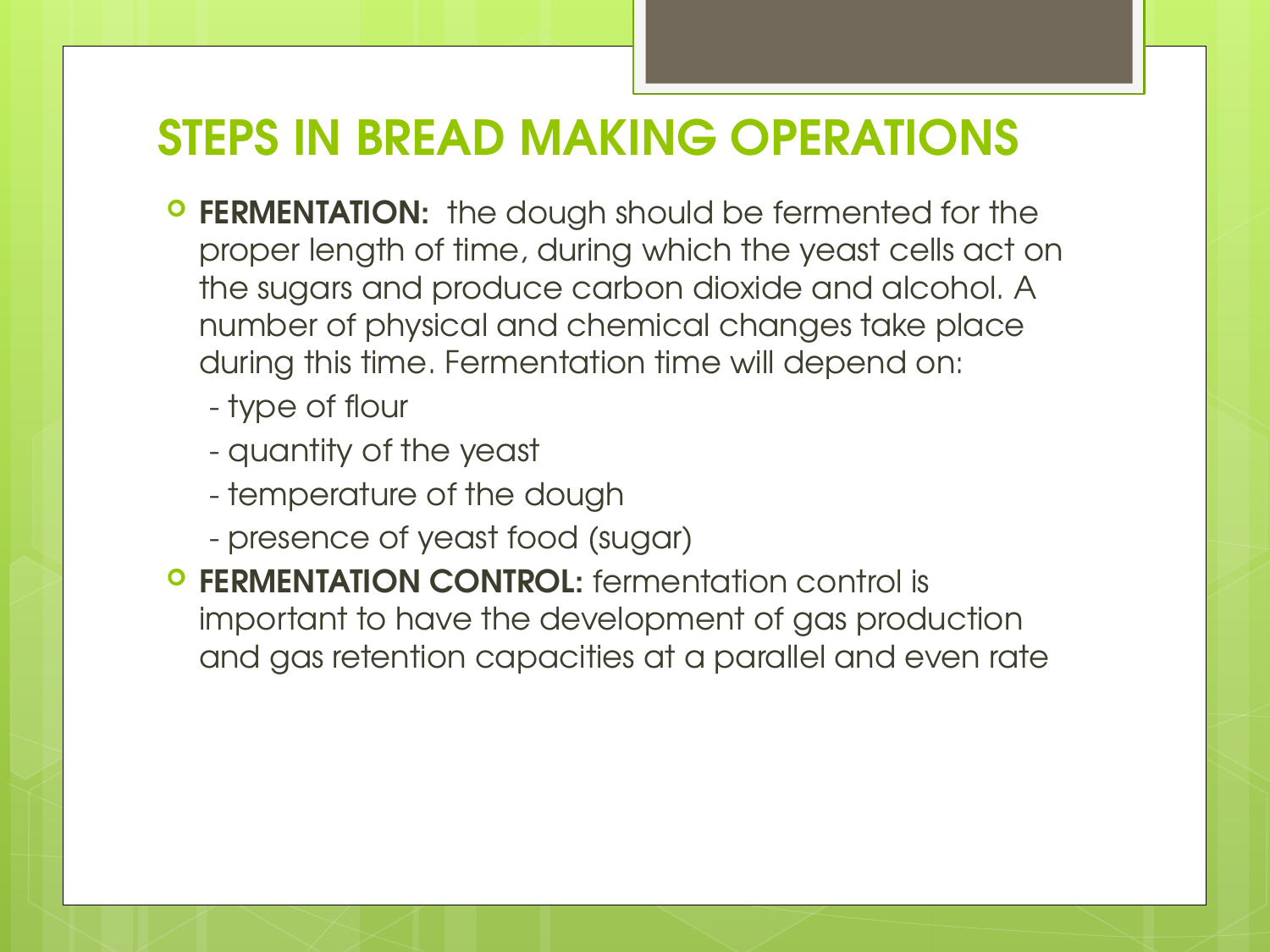

# STEPS IN BREAD MAKING OPERATIONS
FERMENTATION:  the dough should be fermented for the proper length of time, during which the yeast cells act on the sugars and produce carbon dioxide and alcohol. A number of physical and chemical changes take place during this time. Fermentation time will depend on:
     - type of flour
     - quantity of the yeast
     - temperature of the dough
     - presence of yeast food (sugar)
FERMENTATION CONTROL: fermentation control is important to have the development of gas production and gas retention capacities at a parallel and even rate